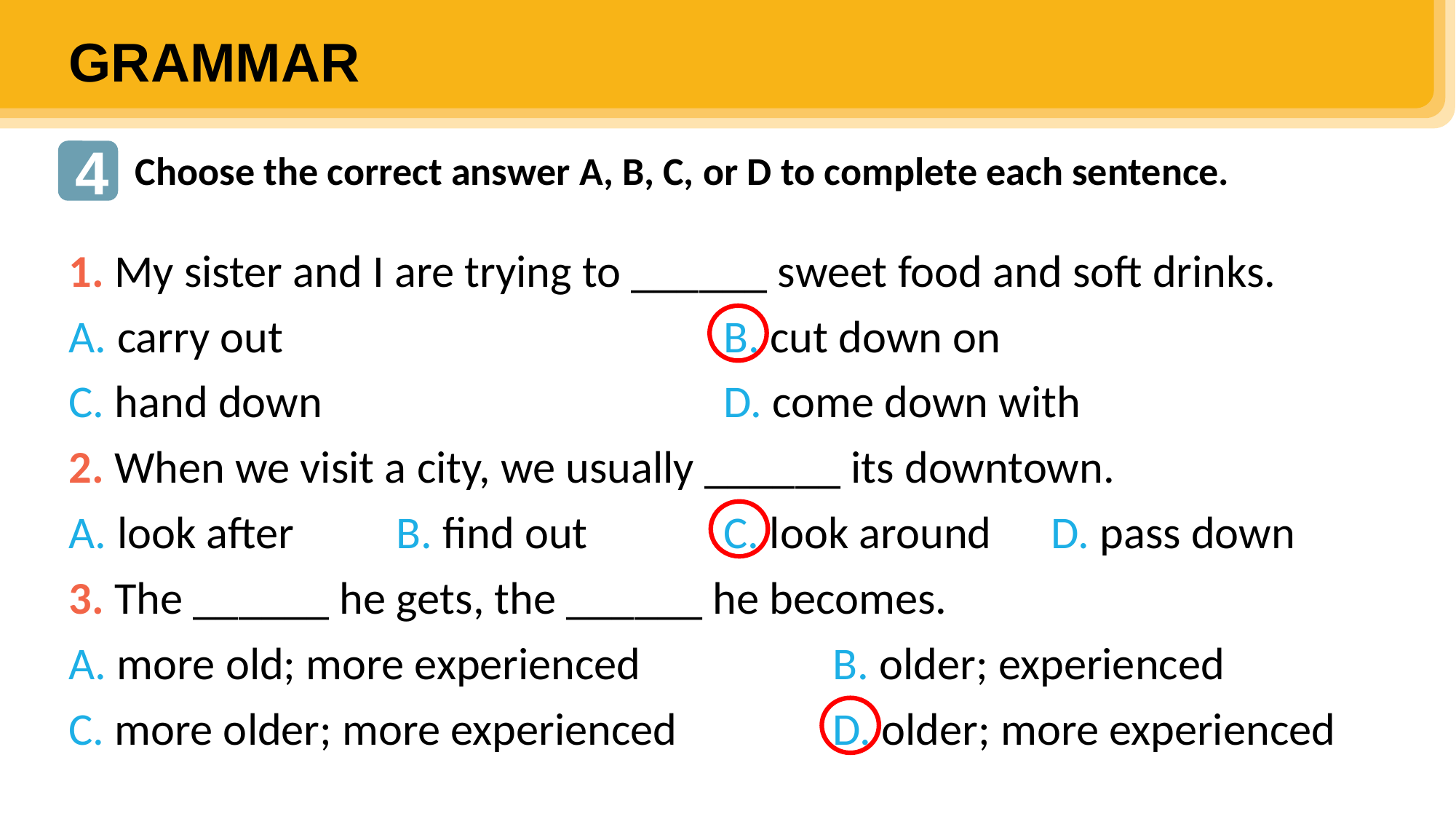

GRAMMAR
4

Choose the correct answer A, B, C, or D to complete each sentence.
1. My sister and I are trying to ______ sweet food and soft drinks.
A. carry out 				B. cut down on
C. hand down 				D. come down with
2. When we visit a city, we usually ______ its downtown.
A. look after 	B. find out		C. look around 	D. pass down
3. The ______ he gets, the ______ he becomes.
A. more old; more experienced		B. older; experienced
C. more older; more experienced		D. older; more experienced